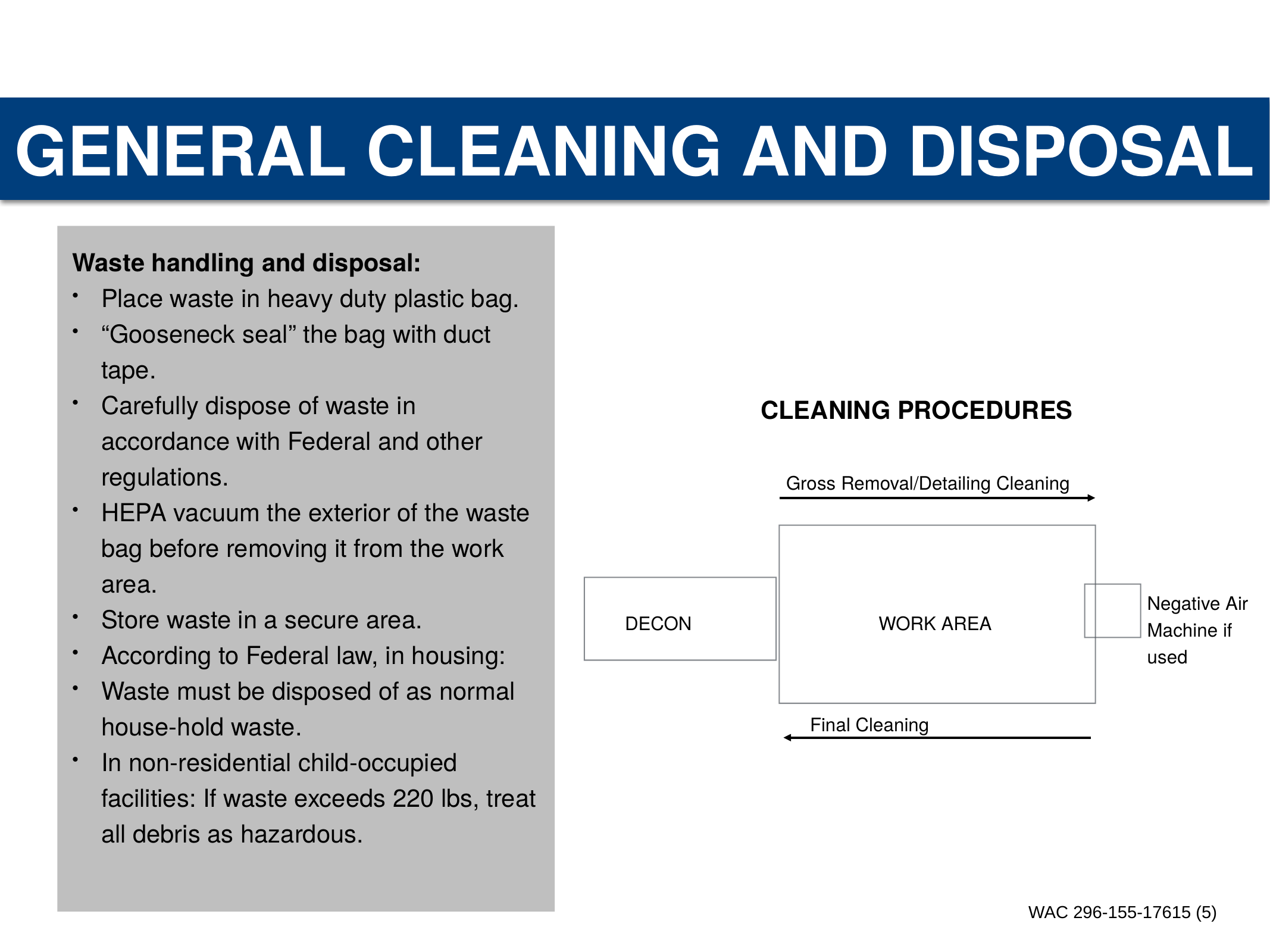

GENERAL CLEANING AND DISPOSAL
Waste handling and disposal:
Place waste in heavy duty plastic bag.
“Gooseneck seal” the bag with duct tape.
Carefully dispose of waste in accordance with Federal and other regulations.
HEPA vacuum the exterior of the waste bag before removing it from the work area.
Store waste in a secure area.
According to Federal law, in housing:
Waste must be disposed of as normal house-hold waste.
In non-residential child-occupied facilities: If waste exceeds 220 lbs, treat all debris as hazardous.
CLEANING PROCEDURES
Gross Removal/Detailing Cleaning

Negative Air Machine if used

DECON
WORK AREA
Final Cleaning

WAC 296-155-17615 (5)